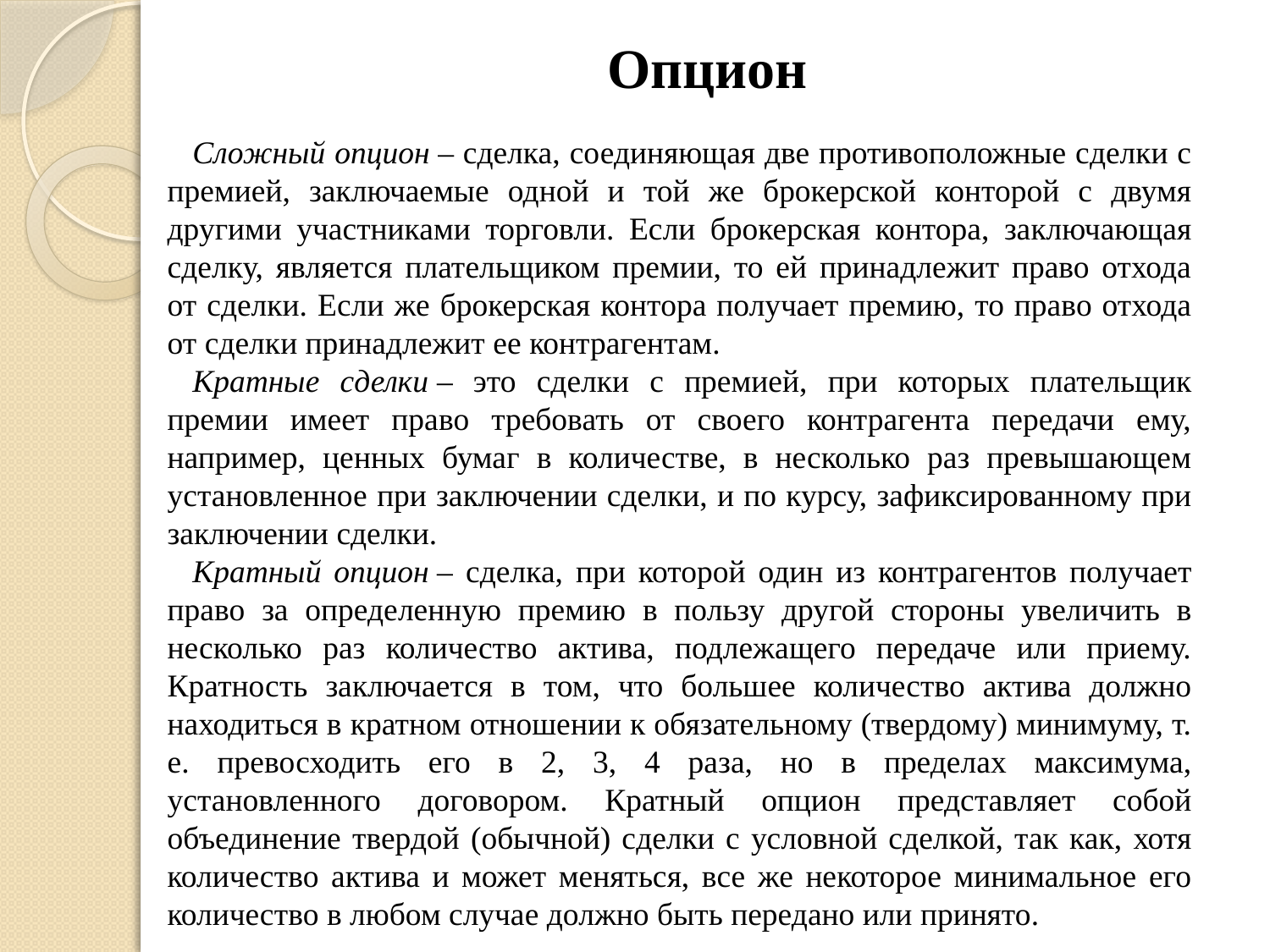

# Опцион
Сложный опцион – сделка, соединяющая две противоположные сделки с премией, заключаемые одной и той же брокерской конторой с двумя другими участниками торговли. Если брокерская контора, заключающая сделку, является плательщиком премии, то ей принадлежит право отхода от сделки. Если же брокерская контора получает премию, то право отхода от сделки принадлежит ее контрагентам.
Кратные сделки – это сделки с премией, при которых плательщик премии имеет право требовать от своего контрагента передачи ему, например, ценных бумаг в количестве, в несколько раз превышающем установленное при заключении сделки, и по курсу, зафиксированному при заключении сделки.
Кратный опцион – сделка, при которой один из контрагентов получает право за определенную премию в пользу другой стороны увеличить в несколько раз количество актива, подлежащего передаче или приему. Кратность заключается в том, что большее количество актива должно находиться в кратном отношении к обязательному (твердому) минимуму, т. е. превосходить его в 2, 3, 4 раза, но в пределах максимума, установленного договором. Кратный опцион представляет собой объединение твердой (обычной) сделки с условной сделкой, так как, хотя количество актива и может меняться, все же некоторое минимальное его количество в любом случае должно быть передано или принято.